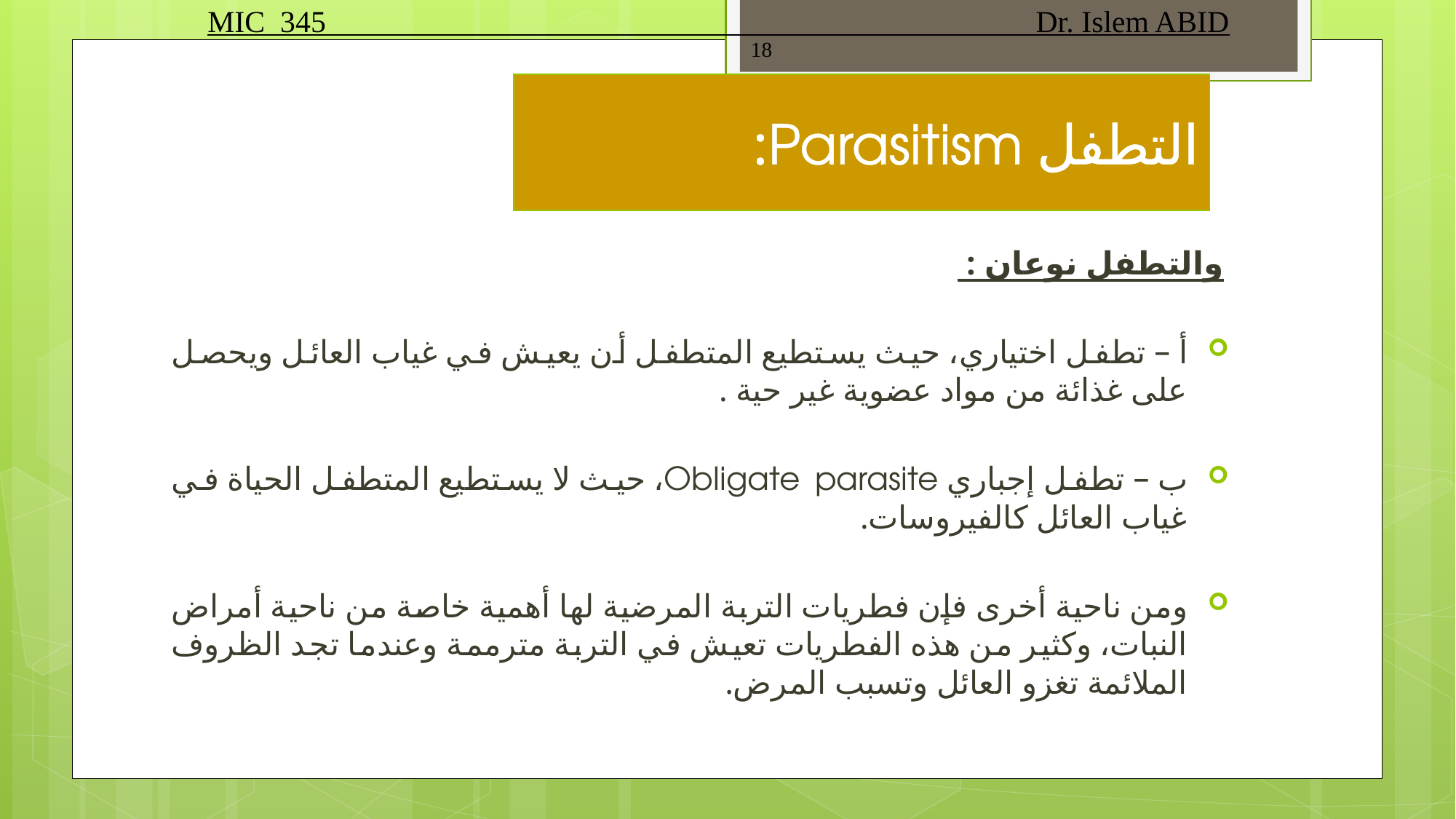

MIC  345                                                                                             Dr. Islem ABID
18
التطفل Parasitism:
والتطفل نوعان :

أ – تطفل اختياري، حيث يستطيع المتطفل أن يعيش في غياب العائل ويحصل على غذائة من مواد عضوية غير حية .

ب – تطفل إجباري Obligate parasite، حيث لا يستطيع المتطفل الحياة في غياب العائل كالفيروسات.

ومن ناحية أخرى فإن فطريات التربة المرضية لها أهمية خاصة من ناحية أمراض النبات، وكثير من هذه الفطريات تعيش في التربة مترممة وعندما تجد الظروف الملائمة تغزو العائل وتسبب المرض.